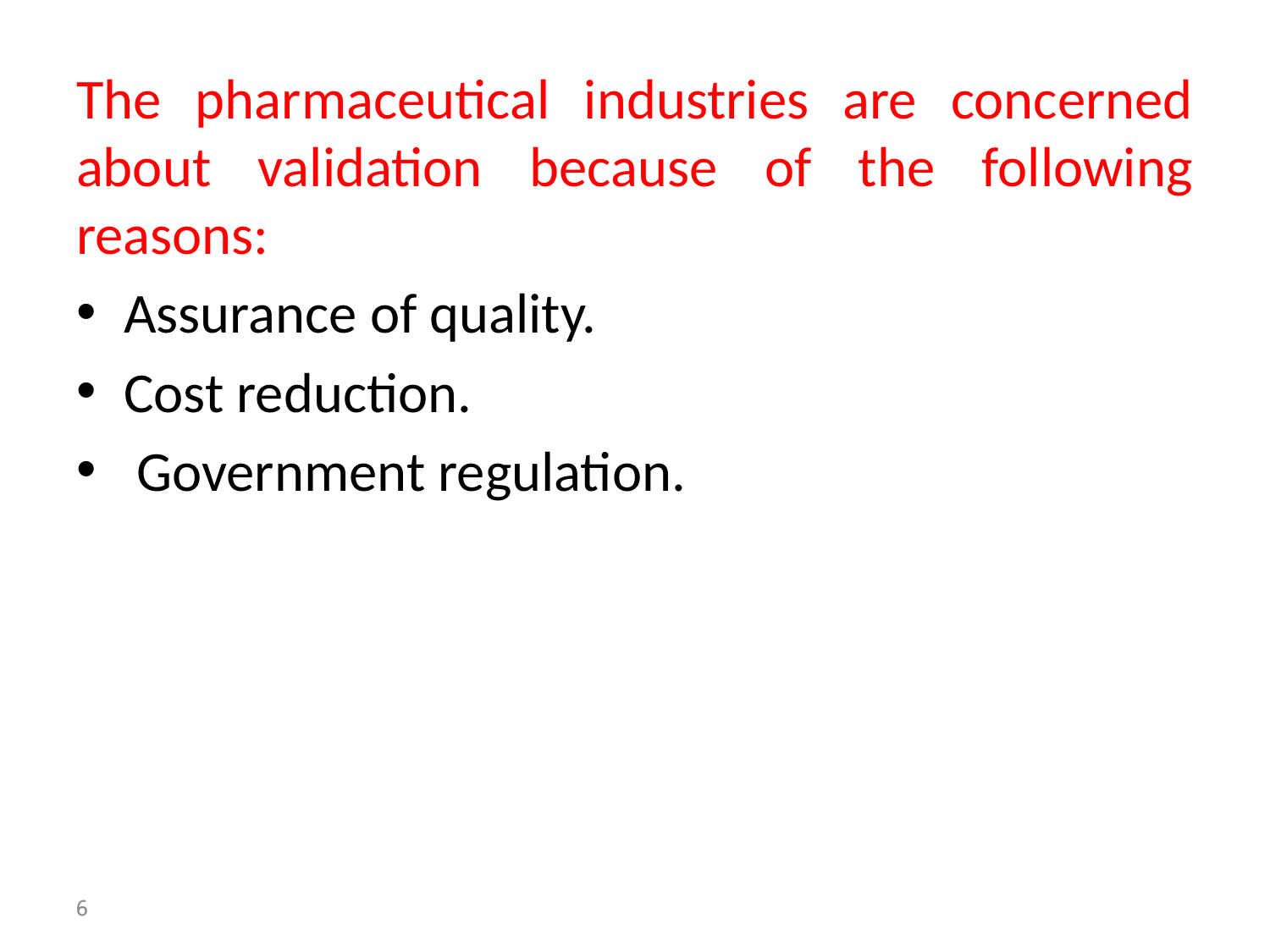

The pharmaceutical industries are concerned about validation because of the following reasons:
Assurance of quality.
Cost reduction.
 Government regulation.

6